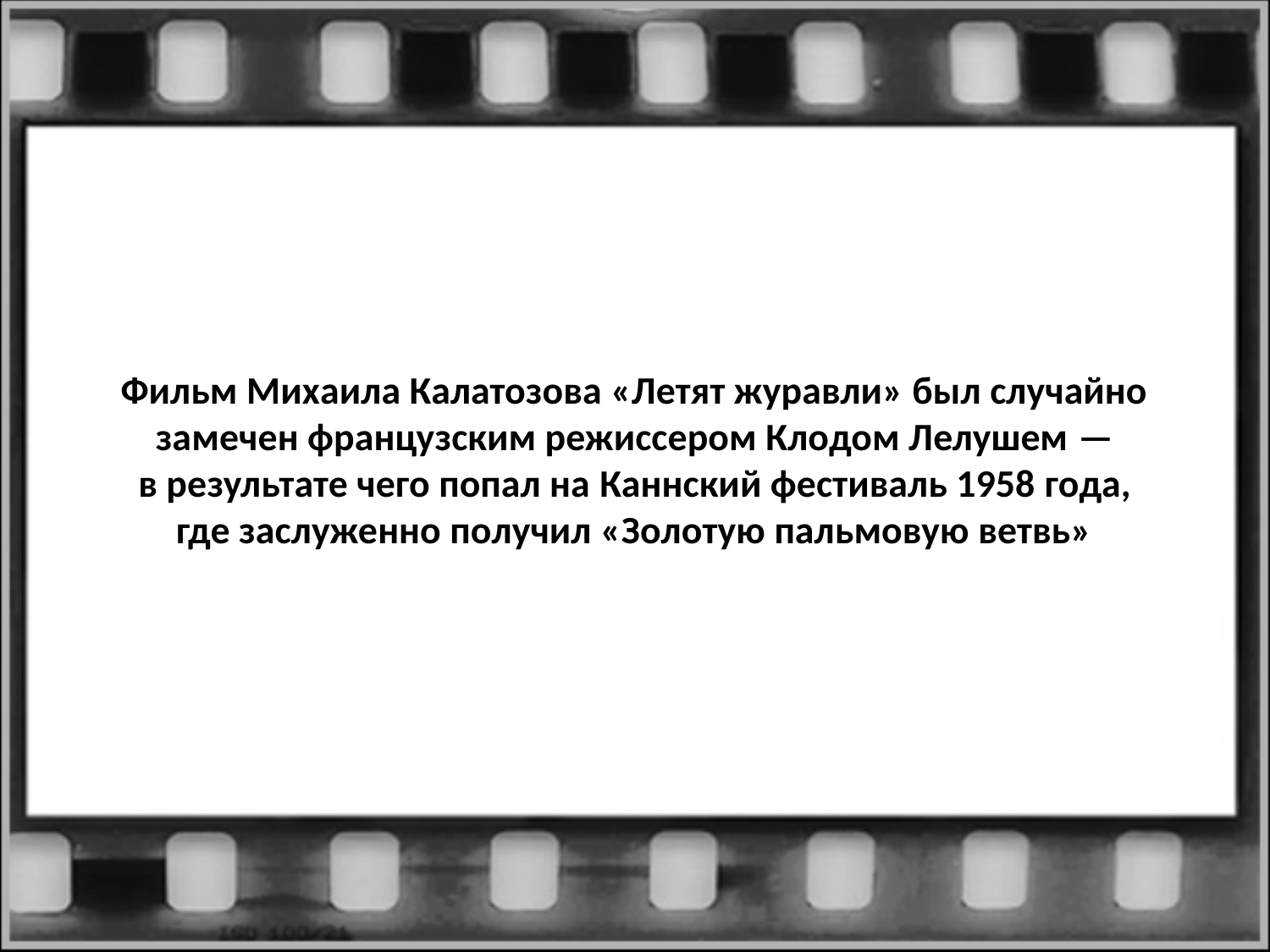

# Фильм Михаила Калатозова «Летят журавли» был случайно замечен французским режиссером Клодом Лелушем — в результате чего попал на Каннский фестиваль 1958 года, где заслуженно получил «Золотую пальмовую ветвь»